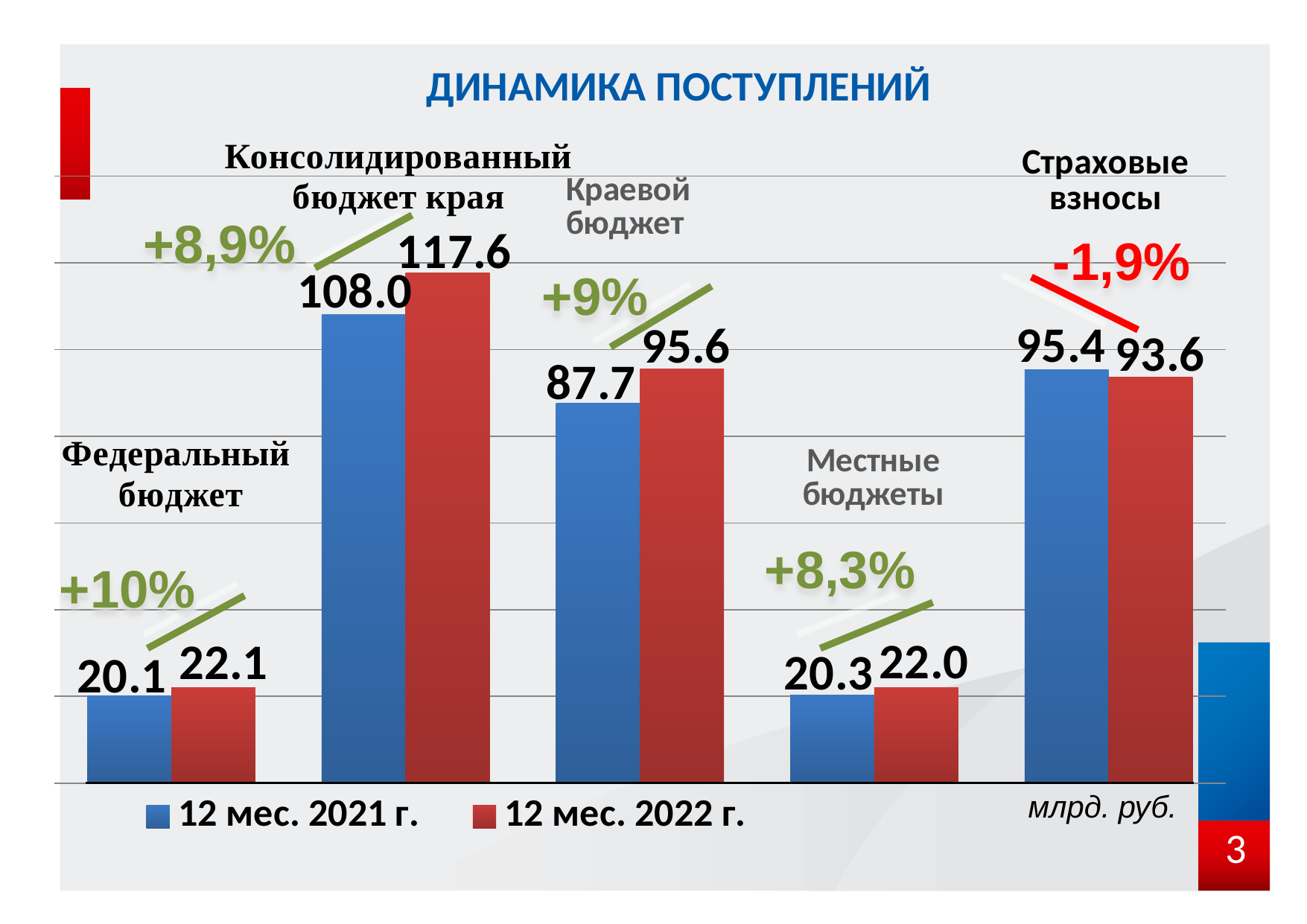

динамика поступлений

### Chart

| Category | 12 мес. 2021 г. | 12 мес. 2022 г. |
|---|---|---|
| Федеральный бюджет | 20.1 | 22.1 |
| Консолидированный бюджет края | 108.0 | 117.6 |
| Краевой бюджет  | 87.7 | 95.6 |
| Местные бюджеты | 20.3 | 22.0 |
| Страховые взносы | 95.4 | 93.6 |
+8,9%
-1,9%
+9%
+8,3%
+10%
млрд. руб.

3